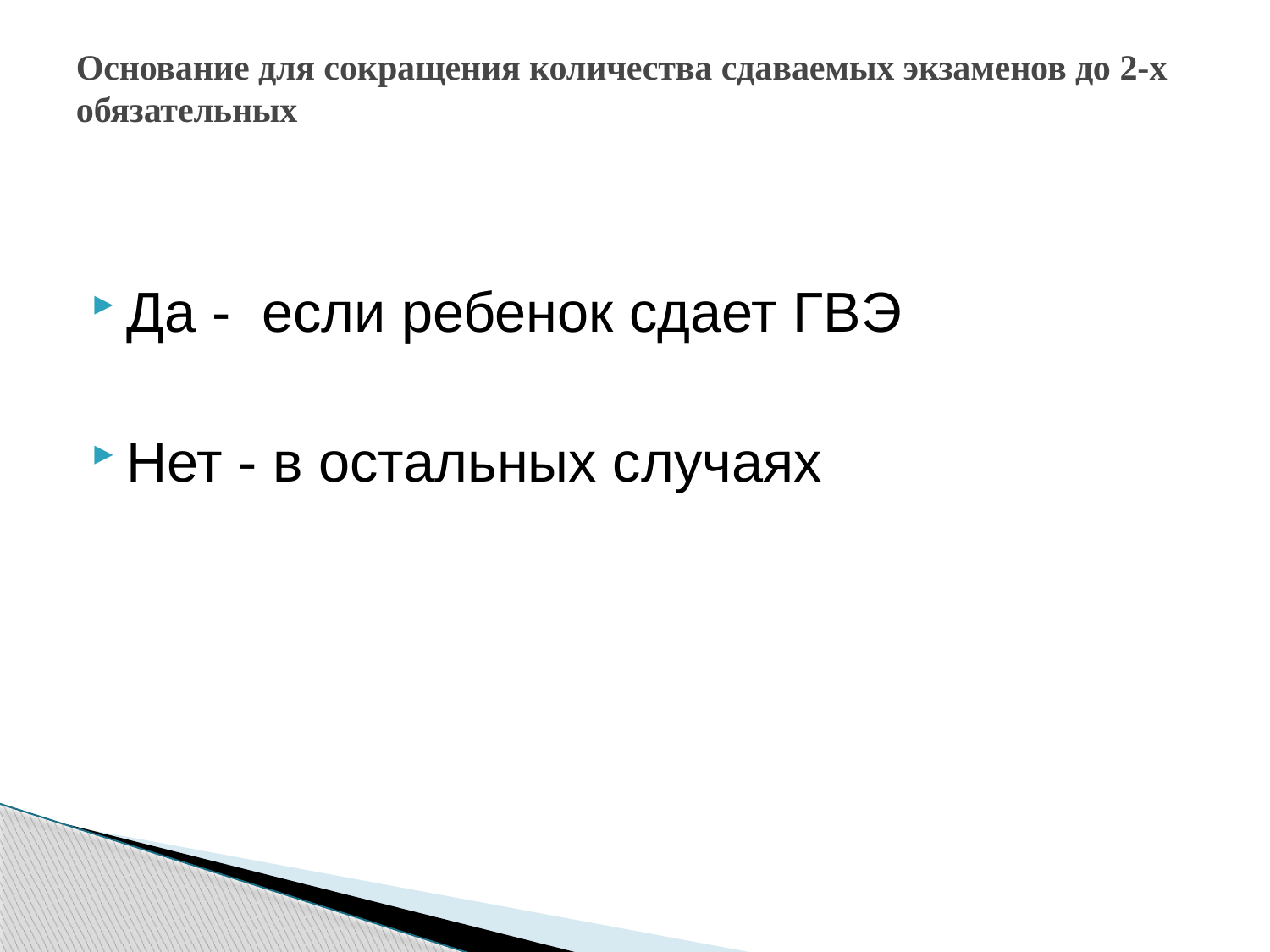

# Основание для сокращения количества сдаваемых экзаменов до 2-х обязательных

Да -  если ребенок сдает ГВЭ

Нет - в остальных случаях